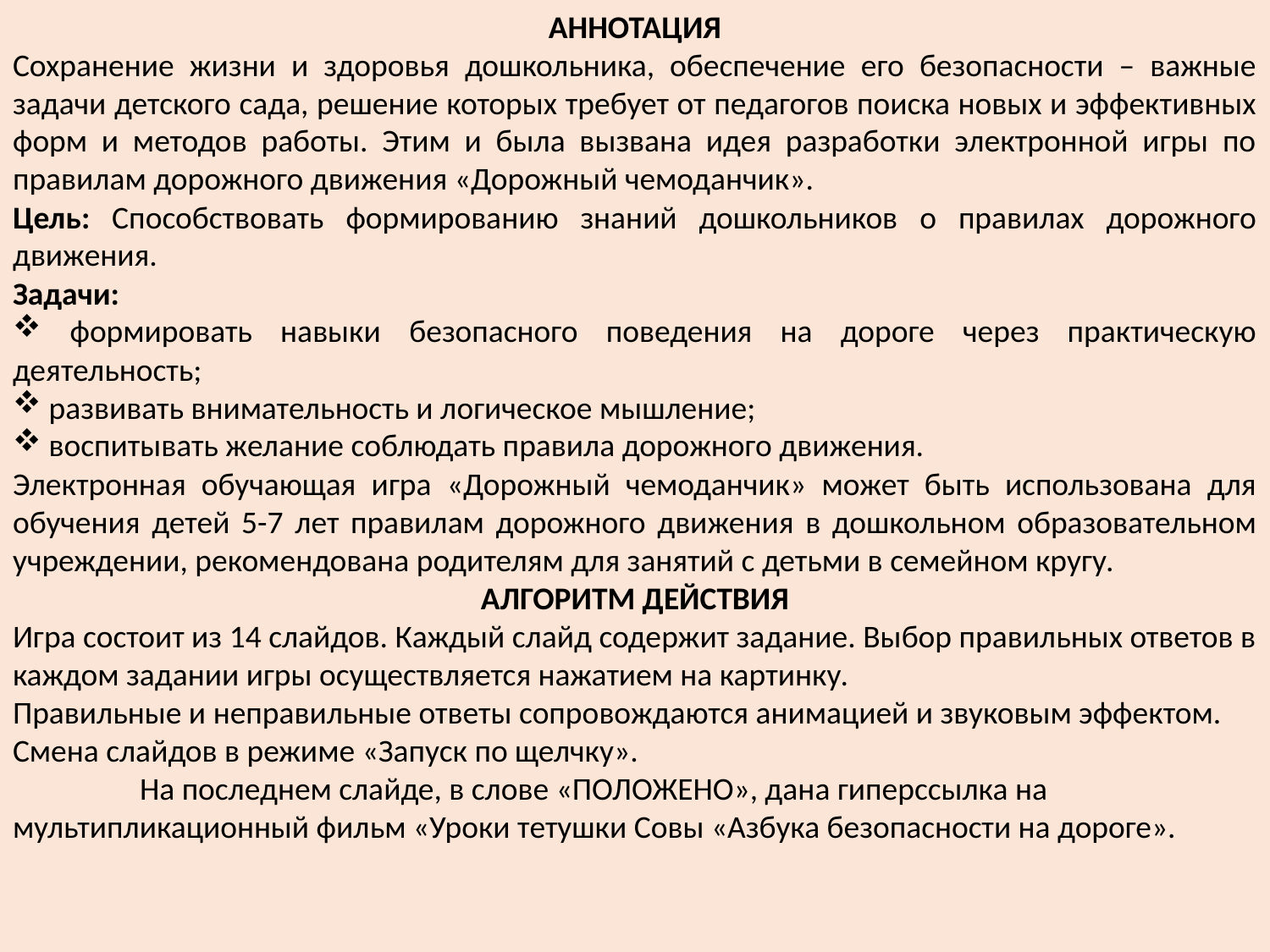

АННОТАЦИЯ
Сохранение жизни и здоровья дошкольника, обеспечение его безопасности – важные задачи детского сада, решение которых требует от педагогов поиска новых и эффективных форм и методов работы. Этим и была вызвана идея разработки электронной игры по правилам дорожного движения «Дорожный чемоданчик».
Цель: Способствовать формированию знаний дошкольников о правилах дорожного движения.
Задачи:
 формировать навыки безопасного поведения на дороге через практическую деятельность;
 развивать внимательность и логическое мышление;
 воспитывать желание соблюдать правила дорожного движения.
Электронная обучающая игра «Дорожный чемоданчик» может быть использована для обучения детей 5-7 лет правилам дорожного движения в дошкольном образовательном учреждении, рекомендована родителям для занятий с детьми в семейном кругу.
АЛГОРИТМ ДЕЙСТВИЯ
Игра состоит из 14 слайдов. Каждый слайд содержит задание. Выбор правильных ответов в каждом задании игры осуществляется нажатием на картинку.
Правильные и неправильные ответы сопровождаются анимацией и звуковым эффектом. Смена слайдов в режиме «Запуск по щелчку».
	На последнем слайде, в слове «ПОЛОЖЕНО», дана гиперссылка на мультипликационный фильм «Уроки тетушки Совы «Азбука безопасности на дороге».